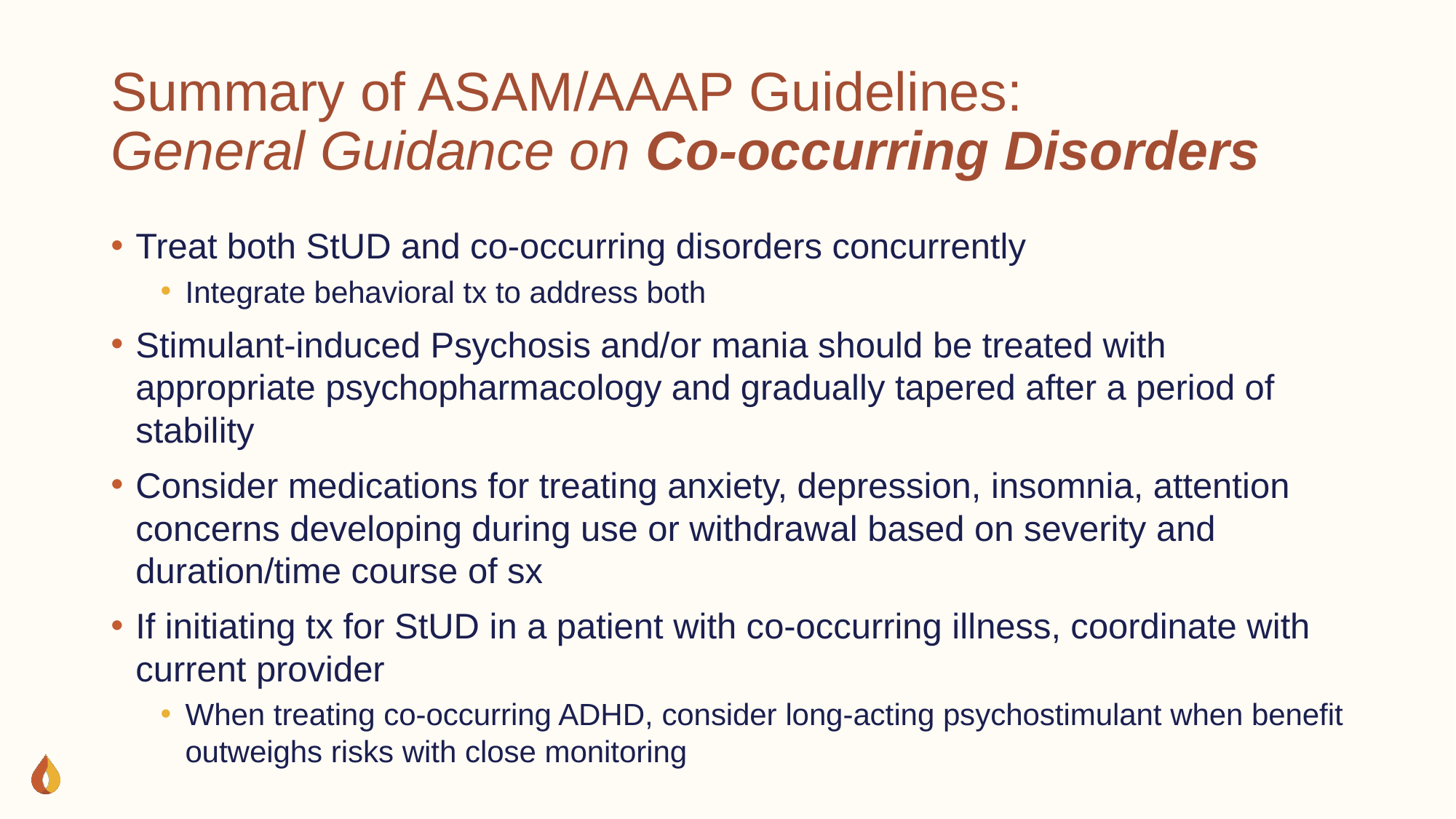

# Summary of ASAM/AAAP Guidelines: General Guidance on Co-occurring Disorders
Treat both StUD and co-occurring disorders concurrently
Integrate behavioral tx to address both
Stimulant-induced Psychosis and/or mania should be treated with appropriate psychopharmacology and gradually tapered after a period of stability
Consider medications for treating anxiety, depression, insomnia, attention concerns developing during use or withdrawal based on severity and duration/time course of sx
If initiating tx for StUD in a patient with co-occurring illness, coordinate with current provider
When treating co-occurring ADHD, consider long-acting psychostimulant when benefit outweighs risks with close monitoring